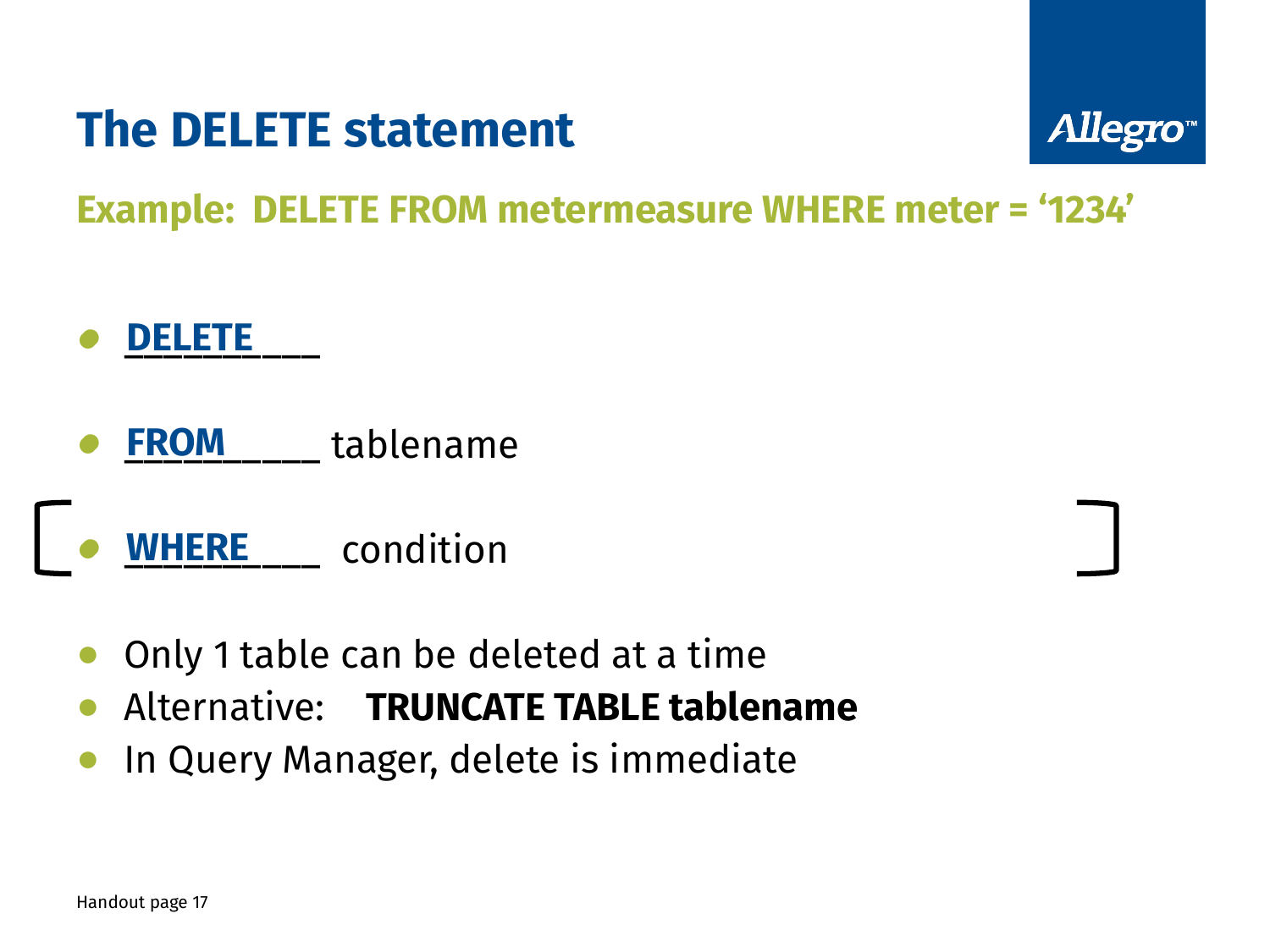

# The DELETE statement
Example:  DELETE FROM metermeasure WHERE meter = ‘1234’

DELETE

FROM

WHERE

__________

__________ tablename

__________  condition

Only 1 table can be deleted at a time
Alternative:    TRUNCATE TABLE tablename
In Query Manager, delete is immediate

Handout page 17